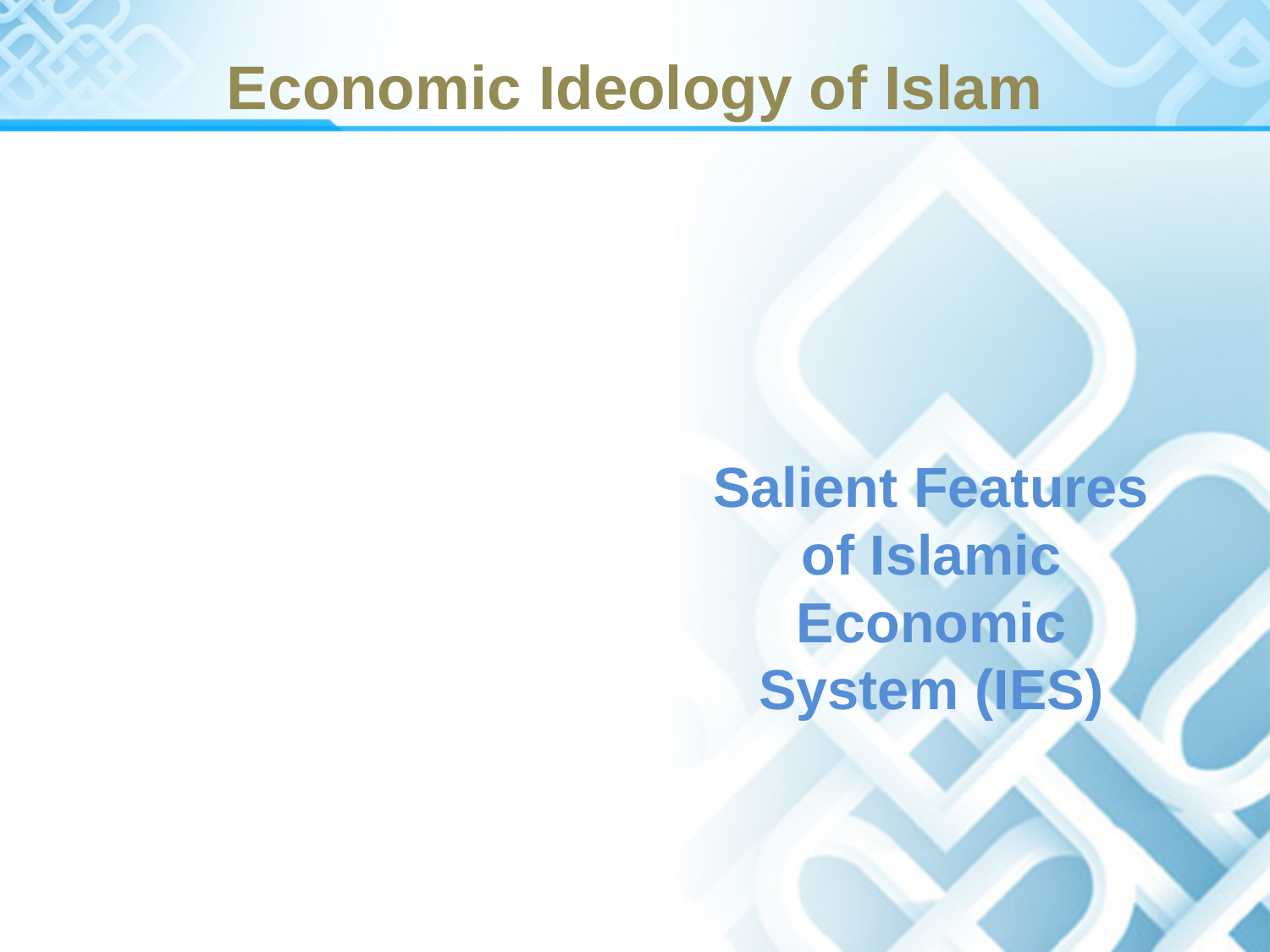

# Economic Ideology of Islam
Salient Features of Islamic Economic System (IES)